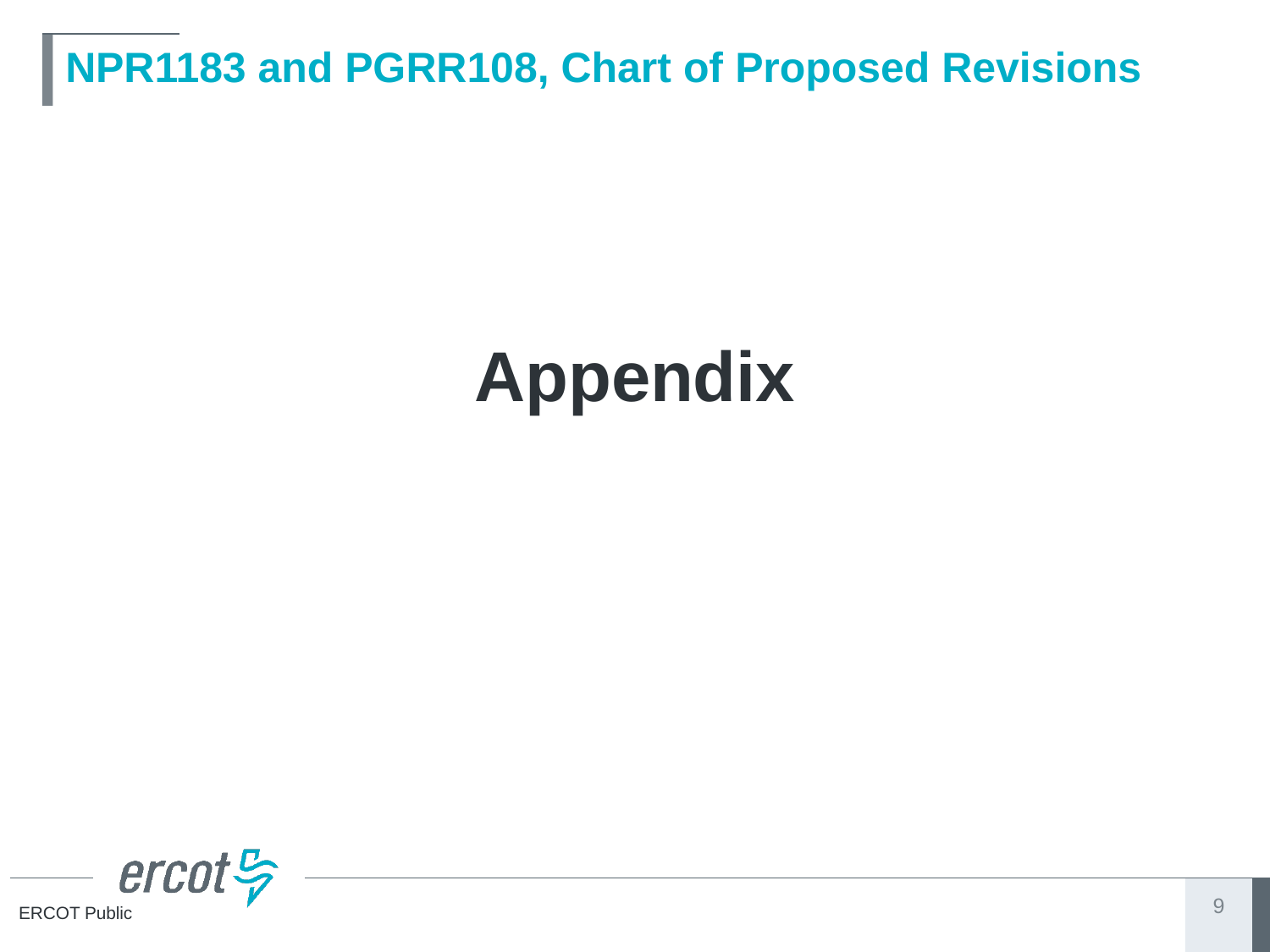

# NPR1183 and PGRR108, Chart of Proposed Revisions

Appendix
9